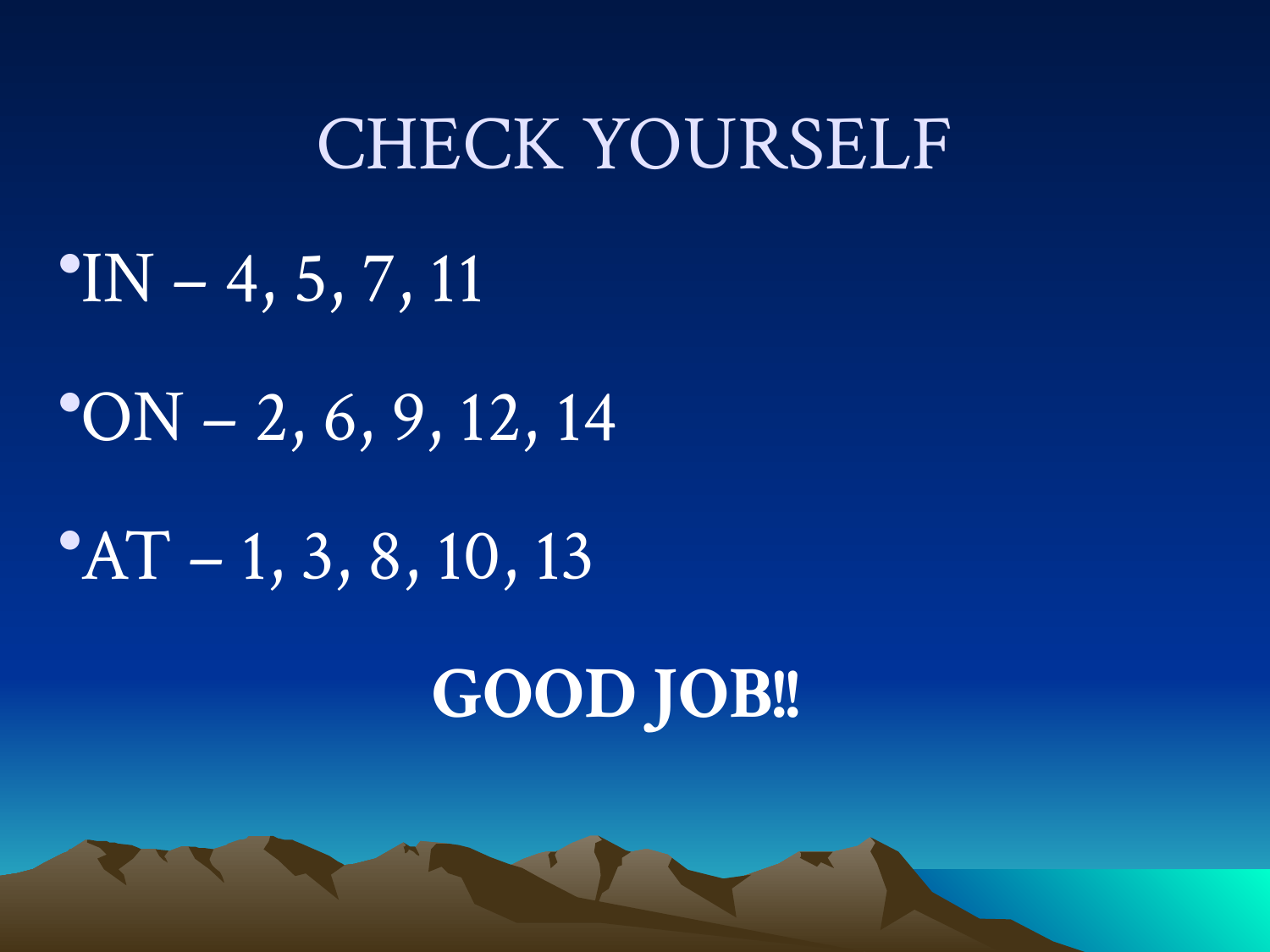

CHECK YOURSELF
IN – 4, 5, 7, 11
ON – 2, 6, 9, 12, 14
AT – 1, 3, 8, 10, 13
GOOD JOB!!